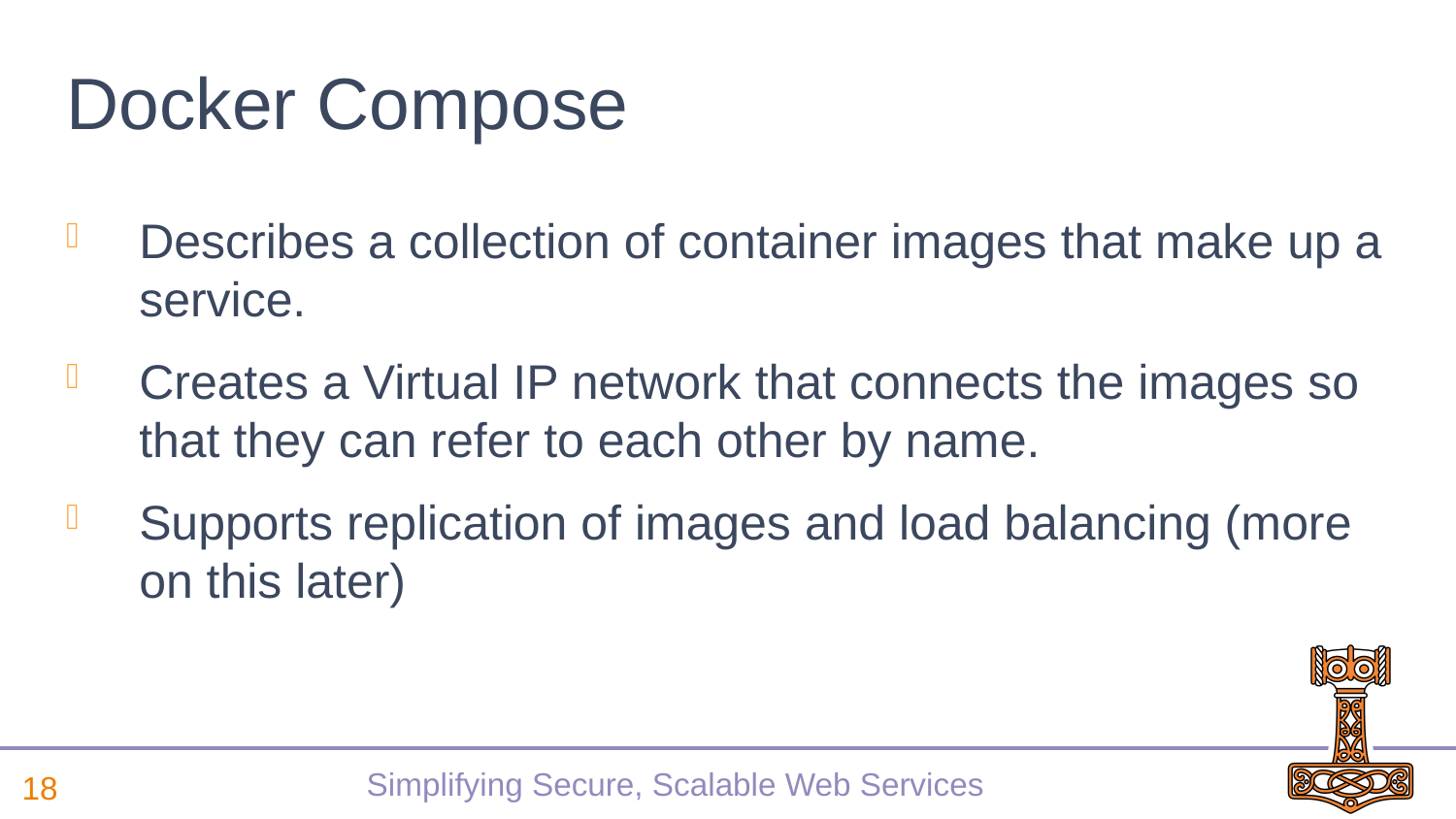

# Docker Compose
Describes a collection of container images that make up a service.
Creates a Virtual IP network that connects the images so that they can refer to each other by name.
Supports replication of images and load balancing (more on this later)